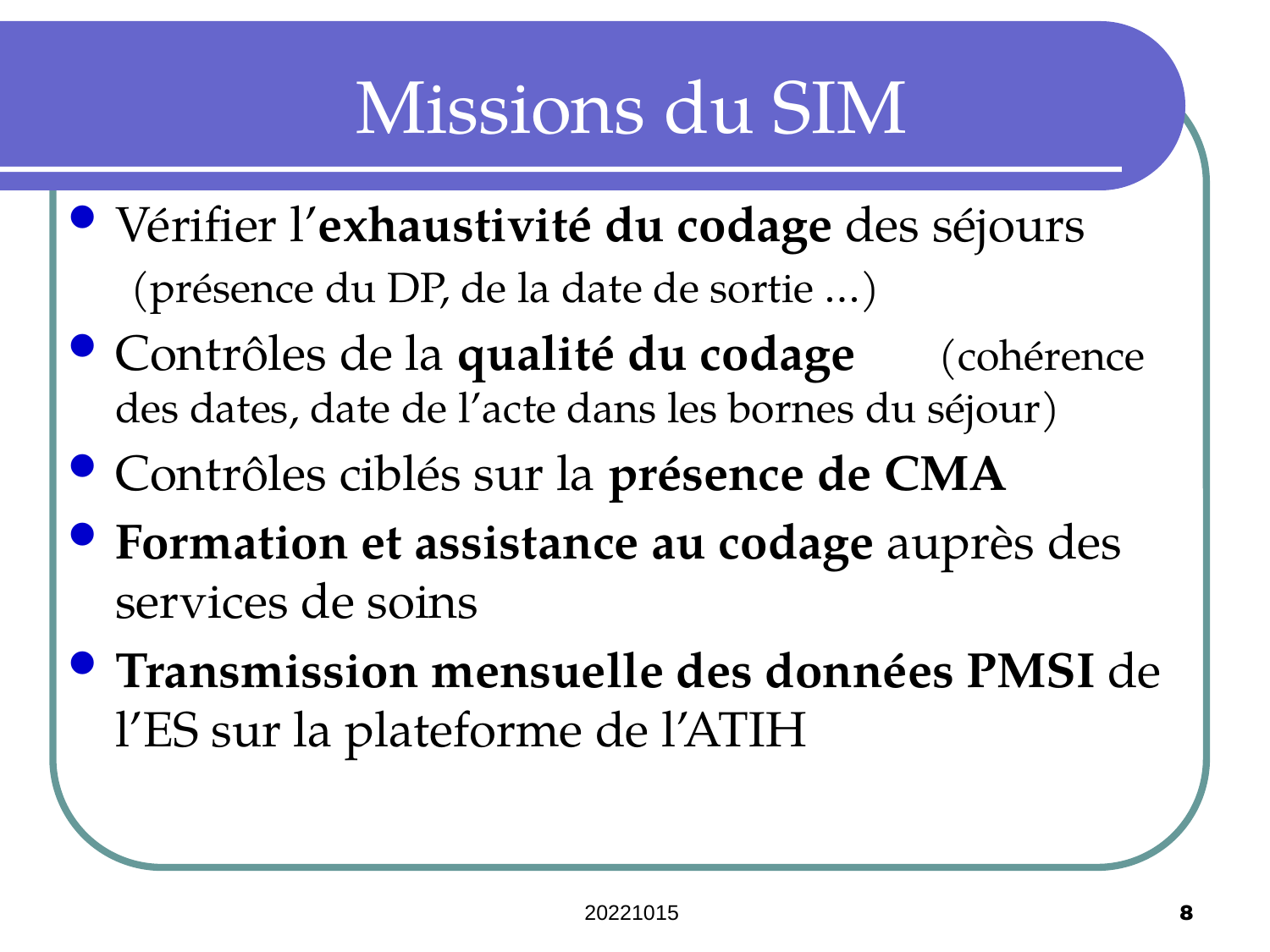

# Missions du SIM
Vérifier l’exhaustivité du codage des séjours
(présence du DP, de la date de sortie …)
Contrôles de la qualité du codage 	     (cohérence des dates, date de l’acte dans les bornes du séjour)
Contrôles ciblés sur la présence de CMA
Formation et assistance au codage auprès des services de soins
Transmission mensuelle des données PMSI de l’ES sur la plateforme de l’ATIH

20221015
8